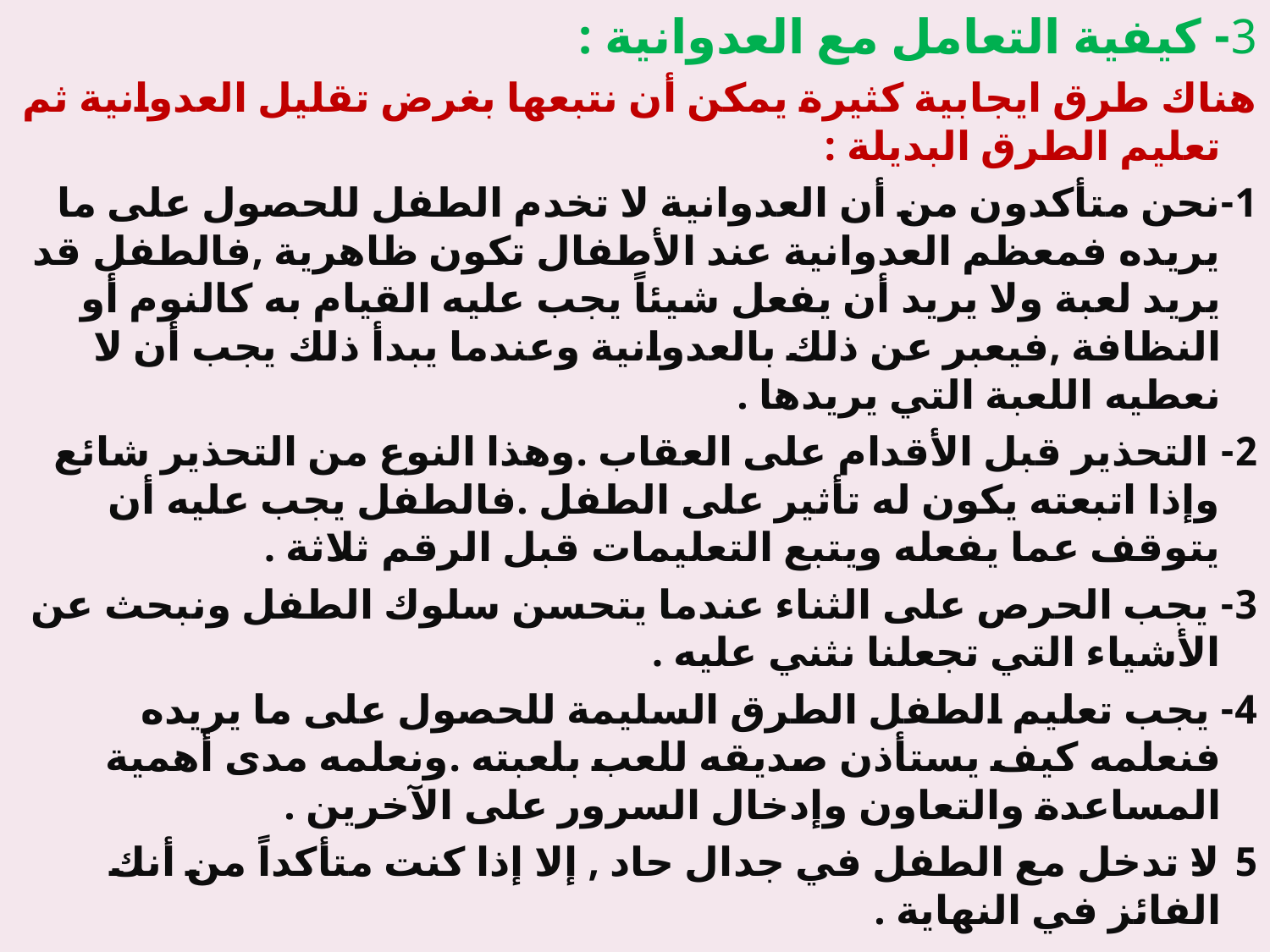

3- كيفية التعامل مع العدوانية :
هناك طرق ايجابية كثيرة يمكن أن نتبعها بغرض تقليل العدوانية ثم تعليم الطرق البديلة :
1-نحن متأكدون من أن العدوانية لا تخدم الطفل للحصول على ما يريده فمعظم العدوانية عند الأطفال تكون ظاهرية ,فالطفل قد يريد لعبة ولا يريد أن يفعل شيئاً يجب عليه القيام به كالنوم أو النظافة ,فيعبر عن ذلك بالعدوانية وعندما يبدأ ذلك يجب أن لا نعطيه اللعبة التي يريدها .
2- التحذير قبل الأقدام على العقاب .وهذا النوع من التحذير شائع وإذا اتبعته يكون له تأثير على الطفل .فالطفل يجب عليه أن يتوقف عما يفعله ويتبع التعليمات قبل الرقم ثلاثة .
3- يجب الحرص على الثناء عندما يتحسن سلوك الطفل ونبحث عن الأشياء التي تجعلنا نثني عليه .
4- يجب تعليم الطفل الطرق السليمة للحصول على ما يريده فنعلمه كيف يستأذن صديقه للعب بلعبته .ونعلمه مدى أهمية المساعدة والتعاون وإدخال السرور على الآخرين .
5-لا تدخل مع الطفل في جدال حاد , إلا إذا كنت متأكداً من أنك الفائز في النهاية .